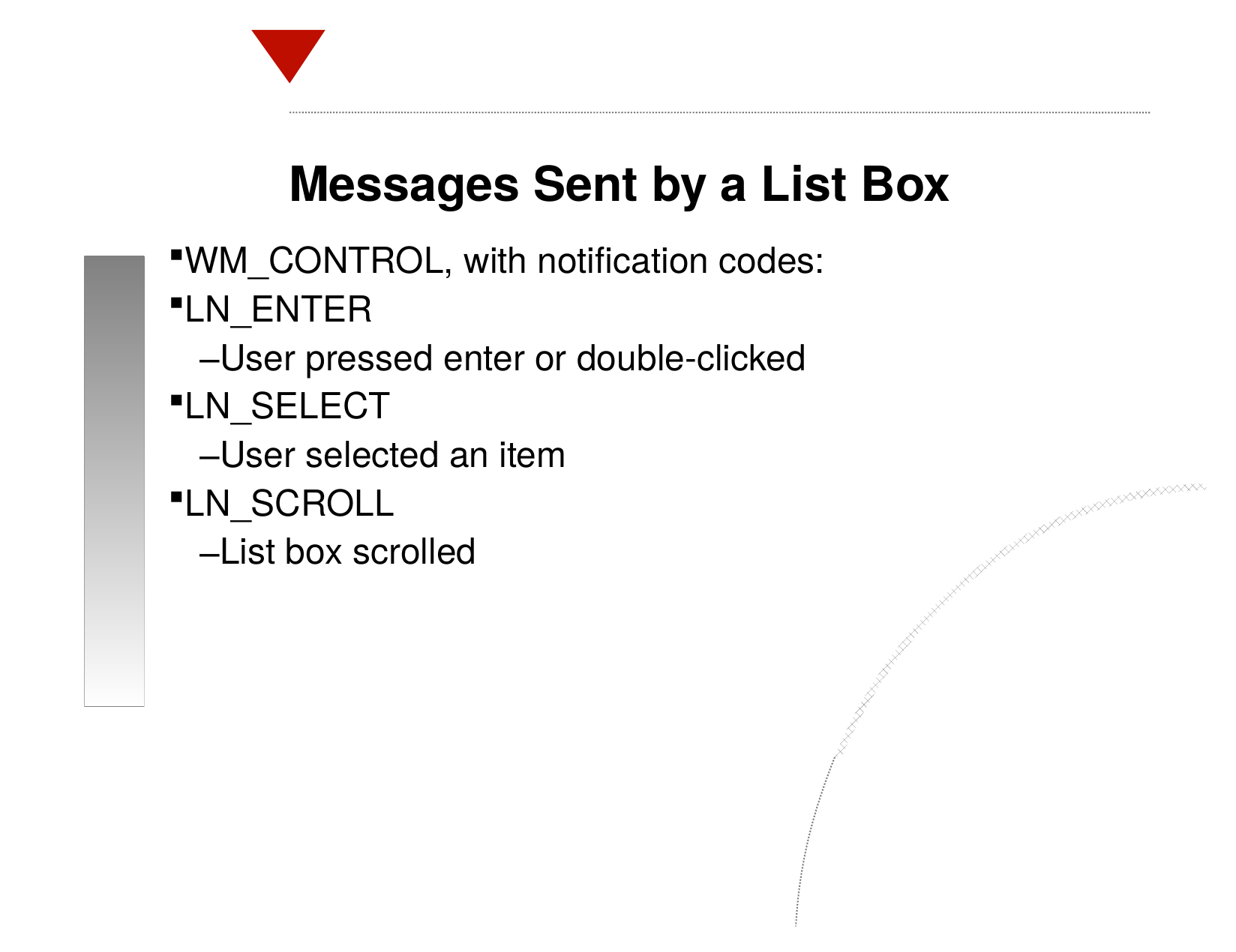

Messages Sent by a List Box
WM_CONTROL, with notification codes:
LN_ENTER
User pressed enter or double-clicked
LN_SELECT
User selected an item
LN_SCROLL
List box scrolled